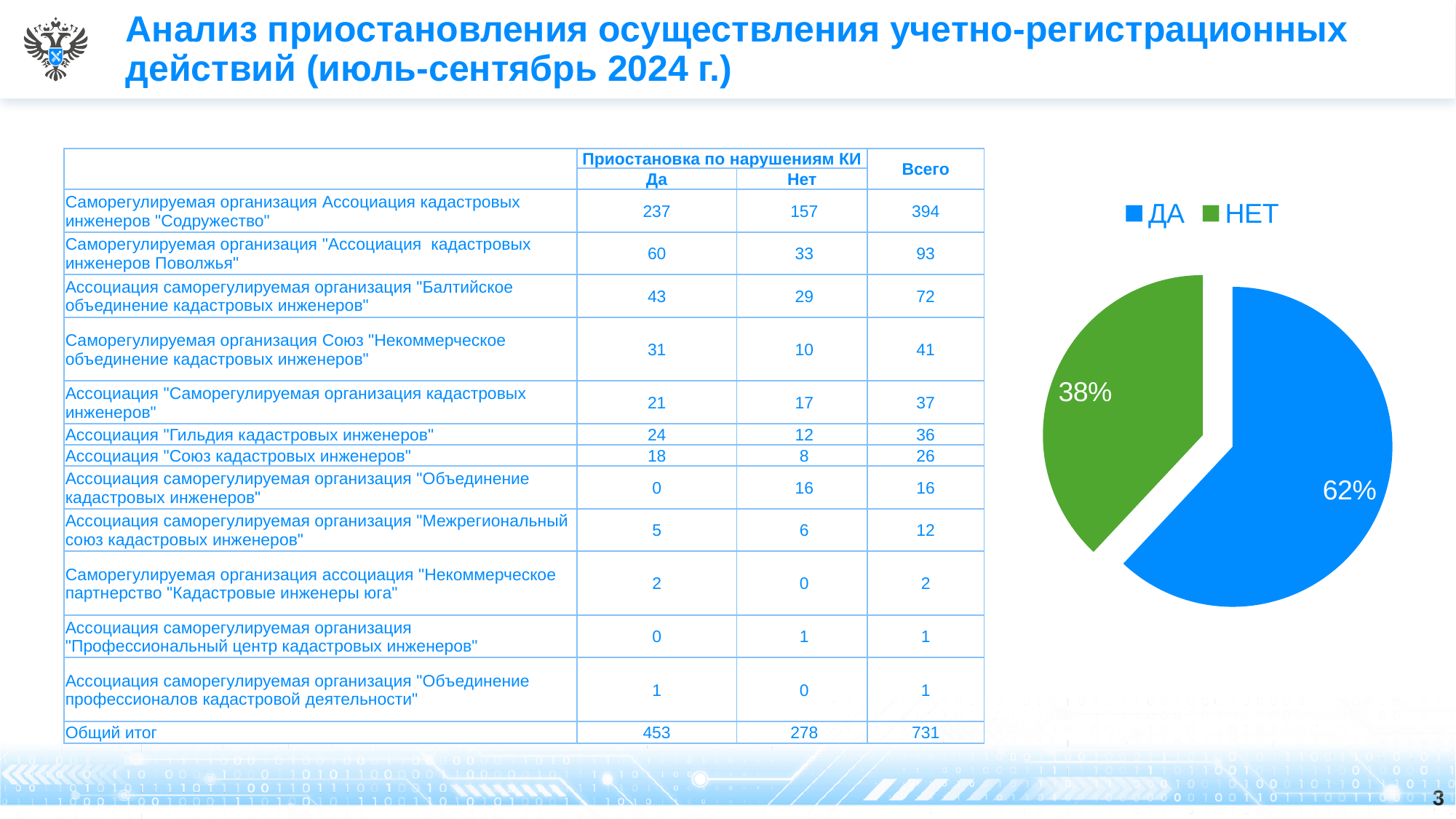

# Анализ приостановления осуществления учетно-регистрационных действий (июль-сентябрь 2024 г.)
|  | Приостановка по нарушениям КИ |  | Всего |
| --- | --- | --- | --- |
|  | Да | Нет |  |
| Саморегулируемая организация Ассоциация кадастровых инженеров "Содружество" | 237 | 157 | 394 |
| Саморегулируемая организация "Ассоциация кадастровых инженеров Поволжья" | 60 | 33 | 93 |
| Ассоциация саморегулируемая организация "Балтийское объединение кадастровых инженеров" | 43 | 29 | 72 |
| Саморегулируемая организация Союз "Некоммерческое объединение кадастровых инженеров" | 31 | 10 | 41 |
| Ассоциация "Саморегулируемая организация кадастровых инженеров" | 21 | 17 | 37 |
| Ассоциация "Гильдия кадастровых инженеров" | 24 | 12 | 36 |
| Ассоциация "Союз кадастровых инженеров" | 18 | 8 | 26 |
| Ассоциация саморегулируемая организация "Объединение кадастровых инженеров" | 0 | 16 | 16 |
| Ассоциация саморегулируемая организация "Межрегиональный союз кадастровых инженеров" | 5 | 6 | 12 |
| Саморегулируемая организация ассоциация "Некоммерческое партнерство "Кадастровые инженеры юга" | 2 | 0 | 2 |
| Ассоциация саморегулируемая организация "Профессиональный центр кадастровых инженеров" | 0 | 1 | 1 |
| Ассоциация саморегулируемая организация "Объединение профессионалов кадастровой деятельности" | 1 | 0 | 1 |
| Общий итог | 453 | 278 | 731 |

### Chart

| Category | Столбец2 |
|---|---|
| ДА | 453.0 |
| НЕТ | 278.0 |
3